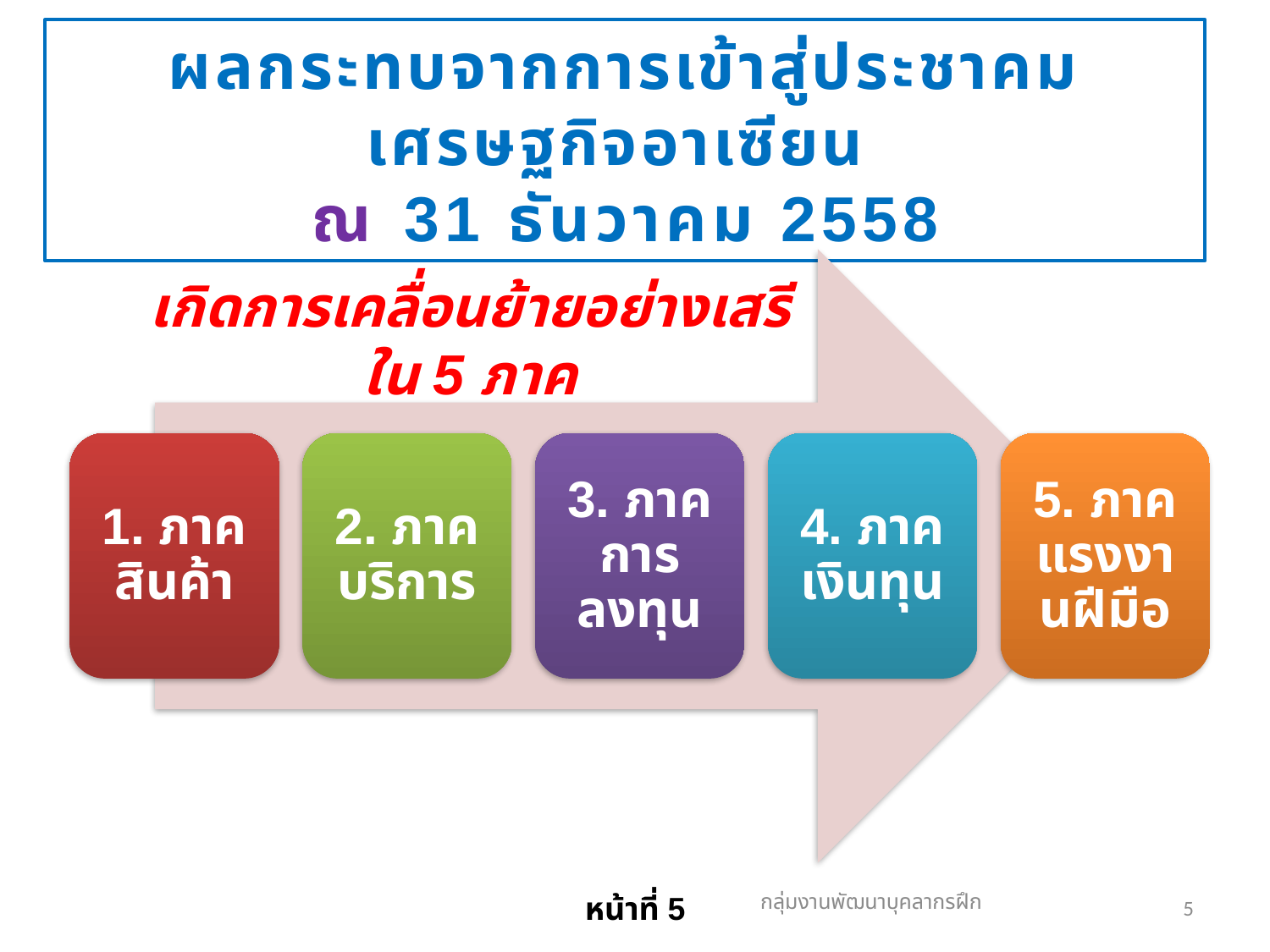

ผลกระทบจากการเข้าสู่ประชาคมเศรษฐกิจอาเซียน
ณ  31 ธันวาคม 2558

1. ภาคสินค้า
2. ภาคบริการ
3. ภาค
การลงทุน
4. ภาคเงินทุน
5. ภาคแรงงานฝีมือ
เกิดการเคลื่อนย้ายอย่างเสรีใน 5 ภาค
กลุ่มงานพัฒนาบุคลากรฝึก
หน้าที่ 5
5